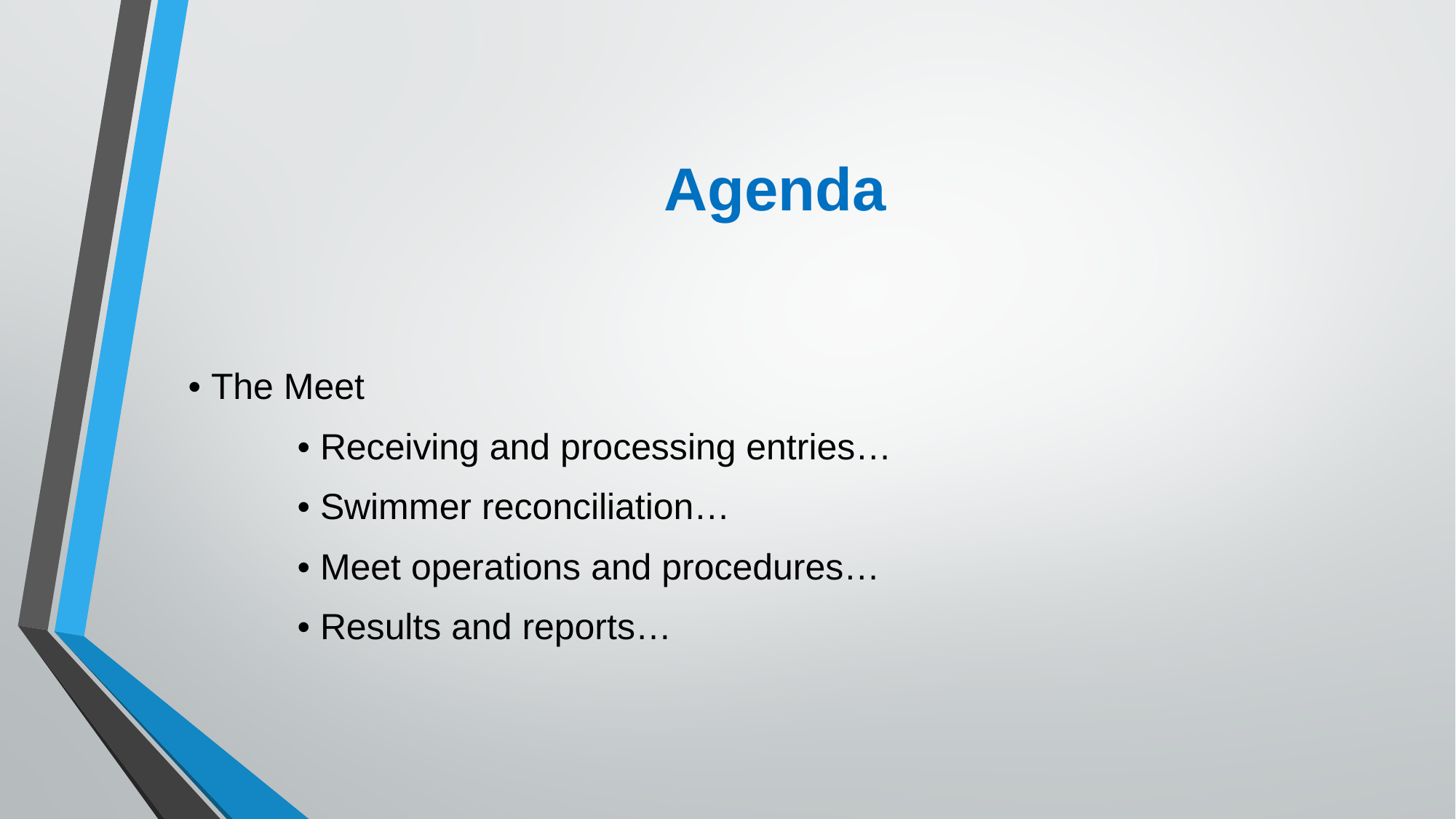

# Agenda
• The Meet
	• Receiving and processing entries…
	• Swimmer reconciliation…
	• Meet operations and procedures…
	• Results and reports…